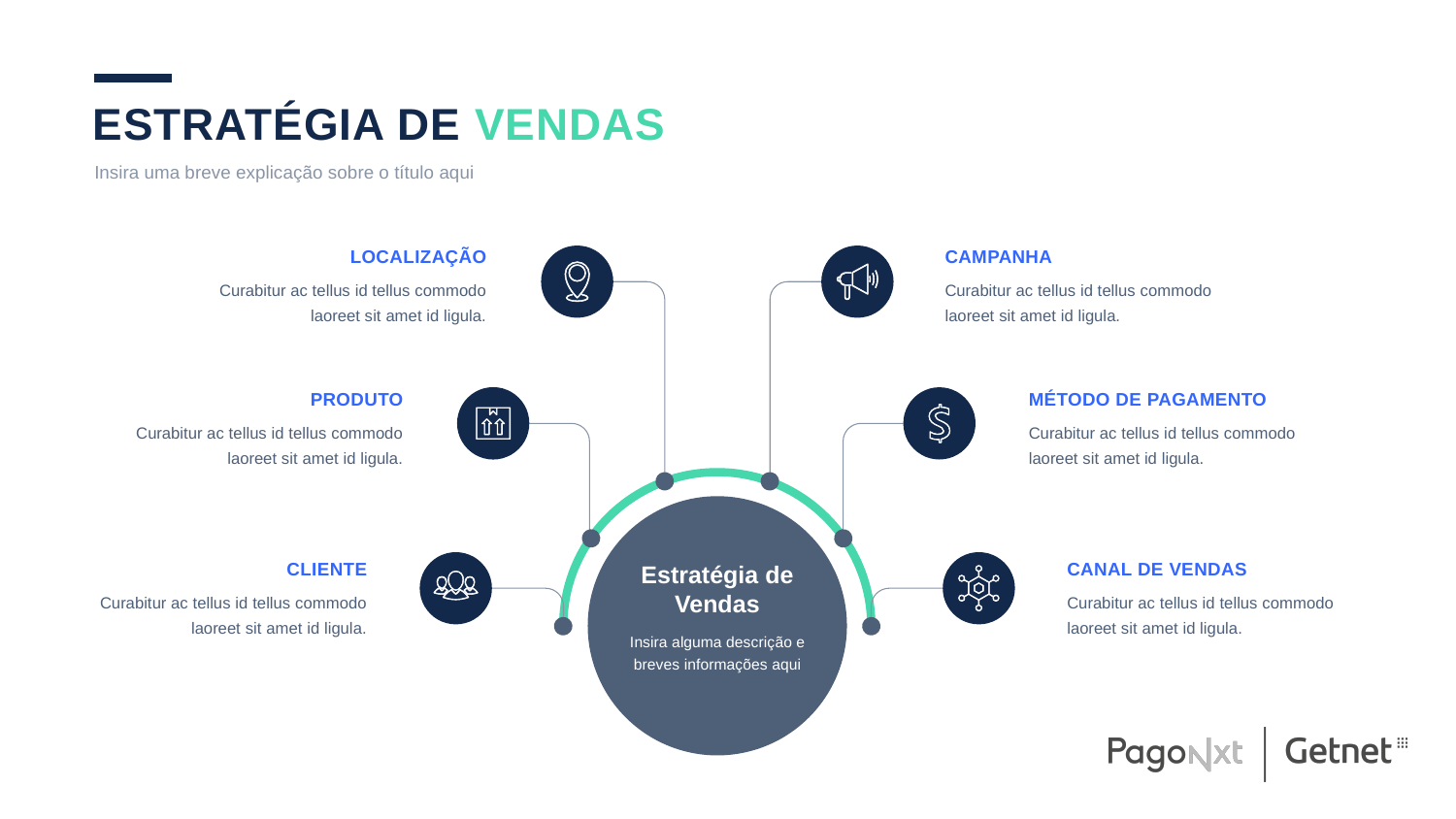

ESTRATÉGIA DE VENDAS
Insira uma breve explicação sobre o título aqui

LOCALIZAÇÃO

CAMPANHA

Curabitur ac tellus id tellus commodo laoreet sit amet id ligula.
Curabitur ac tellus id tellus commodo laoreet sit amet id ligula.

PRODUTO
MÉTODO DE PAGAMENTO

Curabitur ac tellus id tellus commodo laoreet sit amet id ligula.
Curabitur ac tellus id tellus commodo laoreet sit amet id ligula.

CLIENTE
CANAL DE VENDAS
Estratégia de Vendas
Insira alguma descrição e breves informações aqui

Curabitur ac tellus id tellus commodo laoreet sit amet id ligula.
Curabitur ac tellus id tellus commodo laoreet sit amet id ligula.